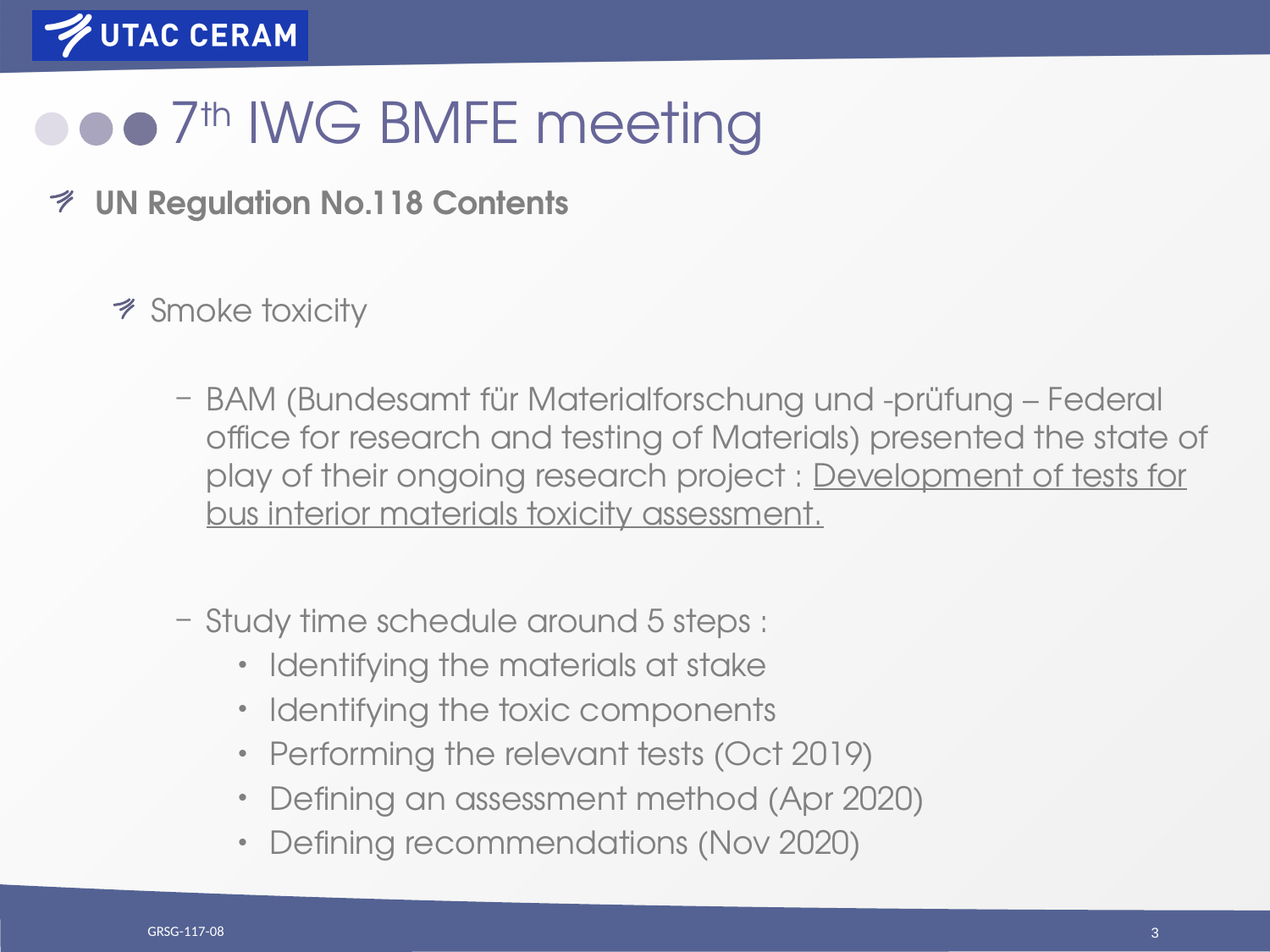

# 7th IWG BMFE meeting
UN Regulation No.118 Contents

Smoke toxicity

BAM (Bundesamt für Materialforschung und -prüfung – Federal office for research and testing of Materials) presented the state of play of their ongoing research project : Development of tests for bus interior materials toxicity assessment.

Study time schedule around 5 steps :
Identifying the materials at stake
Identifying the toxic components
Performing the relevant tests (Oct 2019)
Defining an assessment method (Apr 2020)
Defining recommendations (Nov 2020)
GRSG-117-08